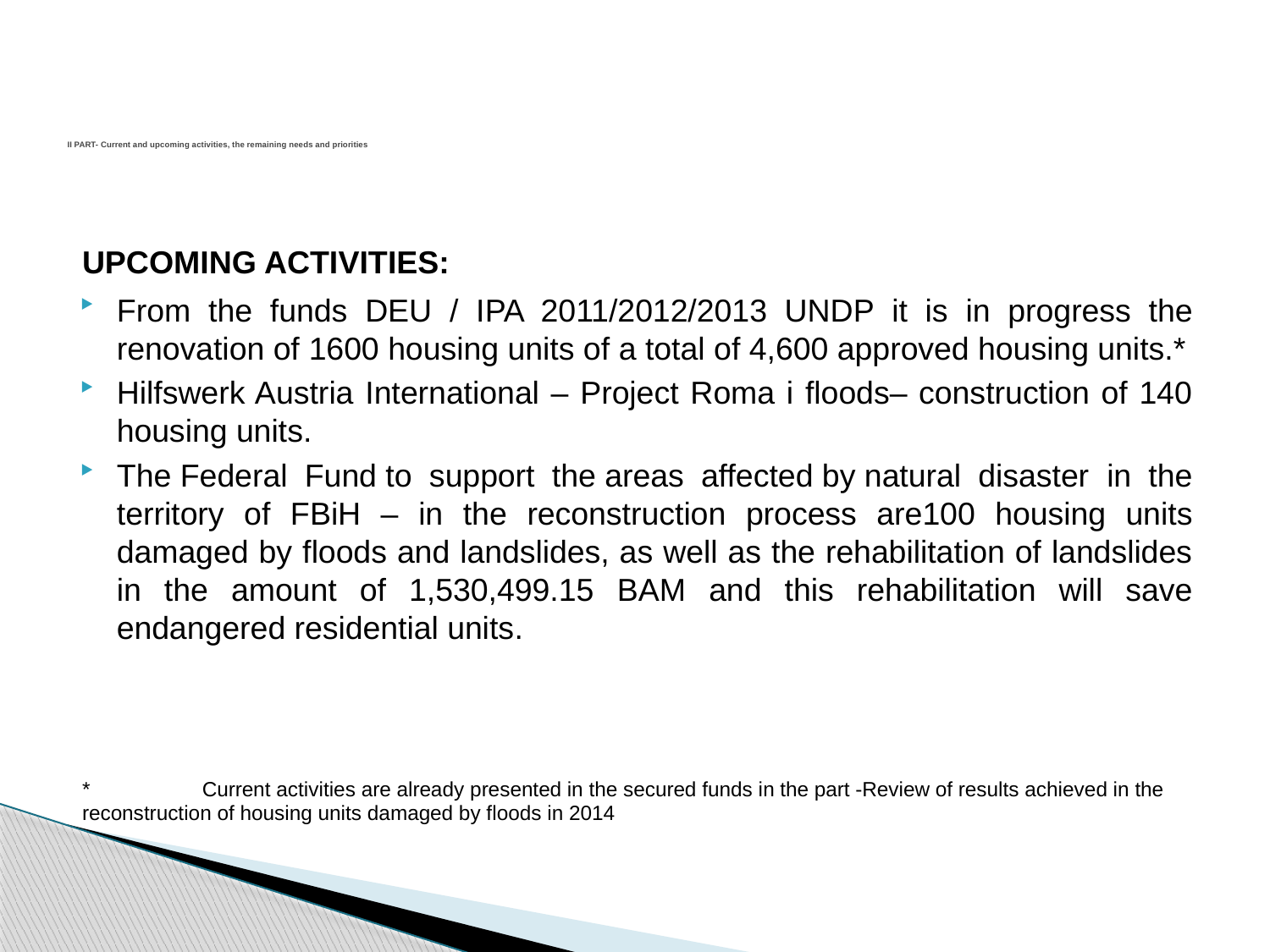

# II PART- Current and upcoming activities, the remaining needs and priorities
UPCOMING ACTIVITIES:
From the funds DEU / IPA 2011/2012/2013 UNDP it is in progress the renovation of 1600 housing units of a total of 4,600 approved housing units.*
Hilfswerk Austria International – Project Roma i floods– construction of 140 housing units.
The Federal Fund to support the areas affected by natural disaster in the territory of FBiH – in the reconstruction process are100 housing units damaged by floods and landslides, as well as the rehabilitation of landslides in the amount of 1,530,499.15 BAM and this rehabilitation will save endangered residential units.

*	 Current activities are already presented in the secured funds in the part -Review of results achieved in the reconstruction of housing units damaged by floods in 2014